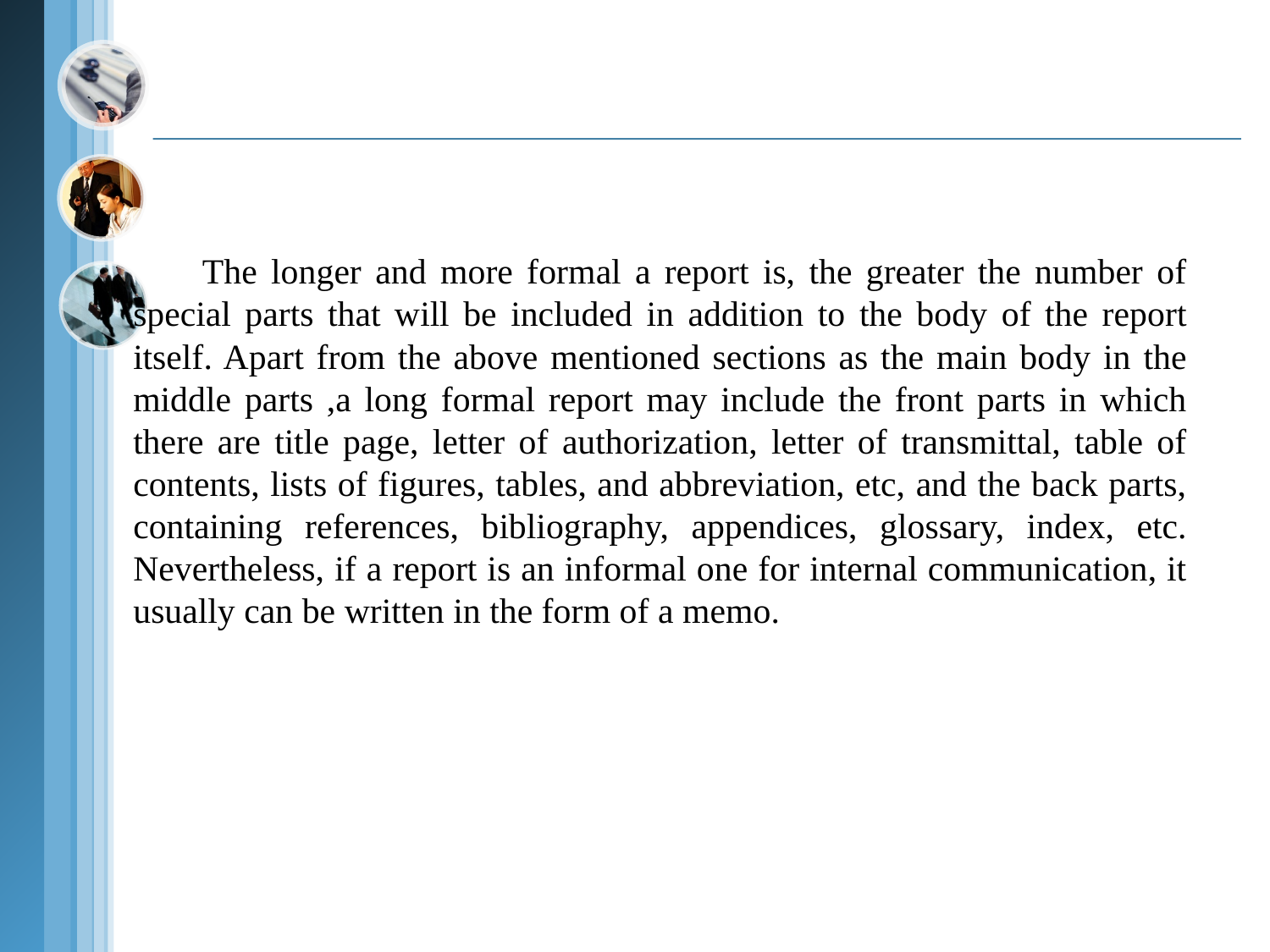

The longer and more formal a report is, the greater the number of special parts that will be included in addition to the body of the report itself. Apart from the above mentioned sections as the main body in the middle parts ,a long formal report may include the front parts in which there are title page, letter of authorization, letter of transmittal, table of contents, lists of figures, tables, and abbreviation, etc, and the back parts, containing references, bibliography, appendices, glossary, index, etc. Nevertheless, if a report is an informal one for internal communication, it usually can be written in the form of a memo.